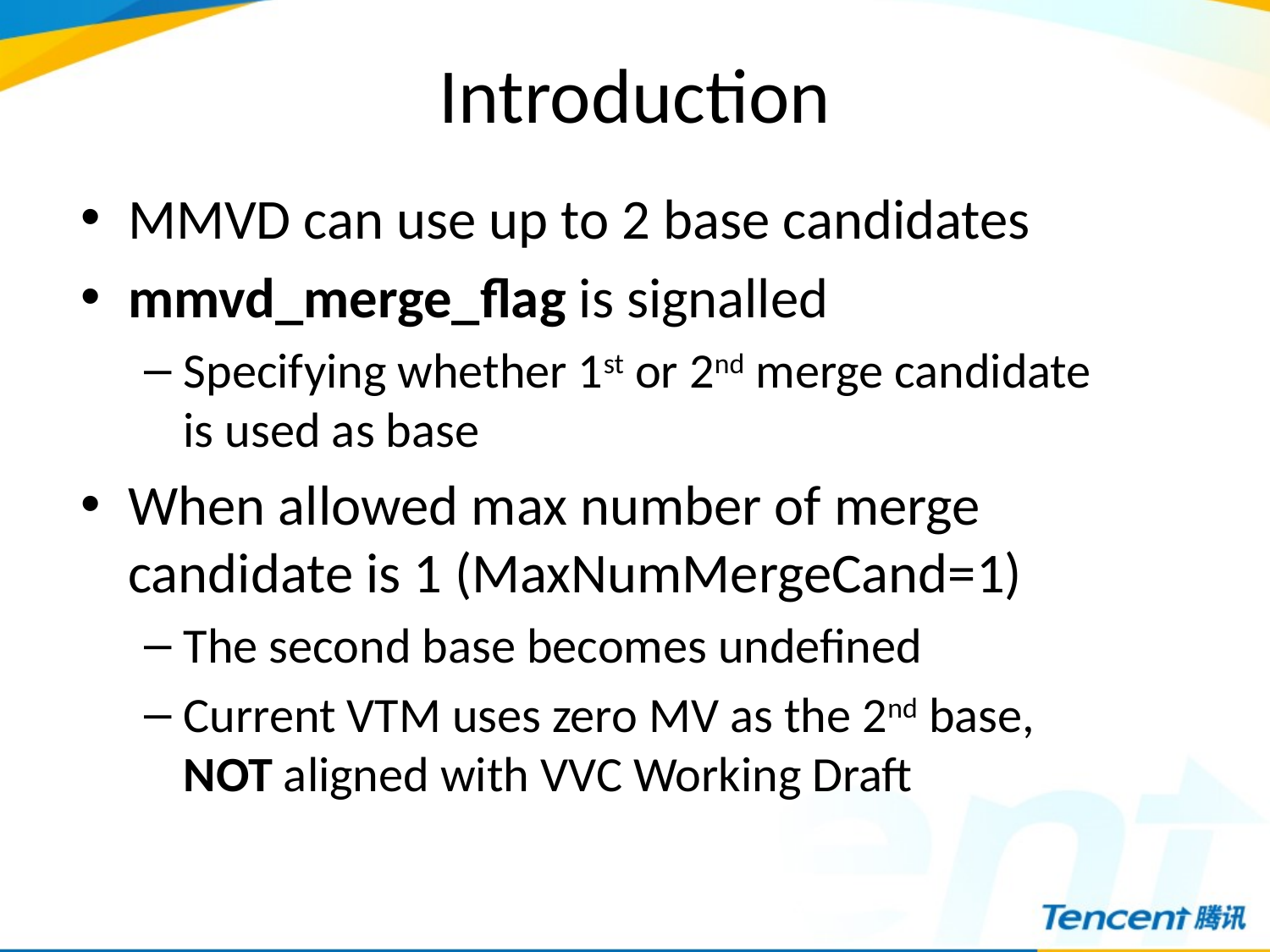

# Introduction
MMVD can use up to 2 base candidates
mmvd_merge_flag is signalled
Specifying whether 1st or 2nd merge candidate is used as base
When allowed max number of merge candidate is 1 (MaxNumMergeCand=1)
The second base becomes undefined
Current VTM uses zero MV as the 2nd base, NOT aligned with VVC Working Draft